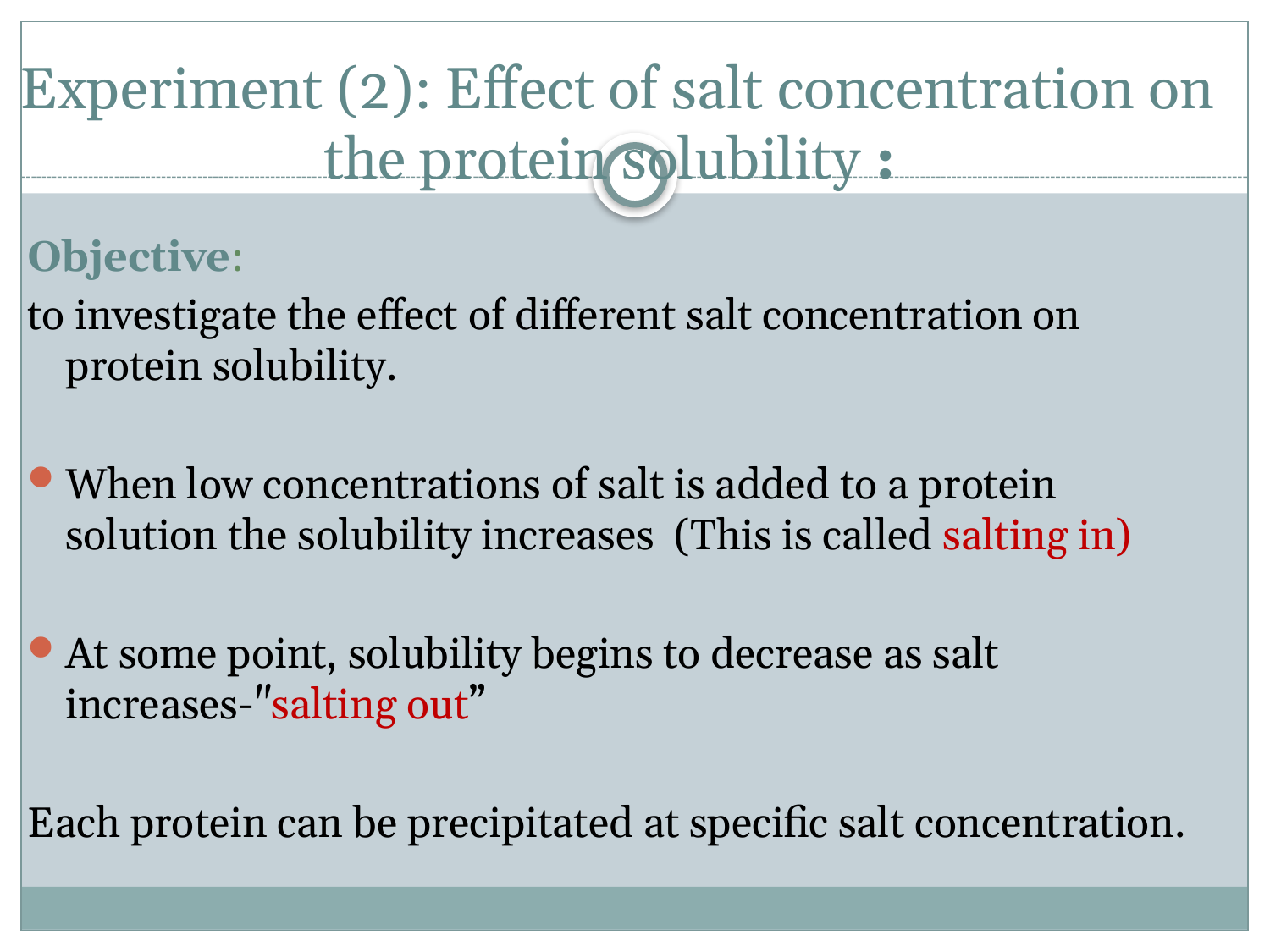

# Experiment (2): Effect of salt concentration on the protein solubility :
Objective:
to investigate the effect of different salt concentration on protein solubility.

When low concentrations of salt is added to a protein solution the solubility increases  (This is called salting in)

At some point, solubility begins to decrease as salt increases-"salting out”

Each protein can be precipitated at specific salt concentration.